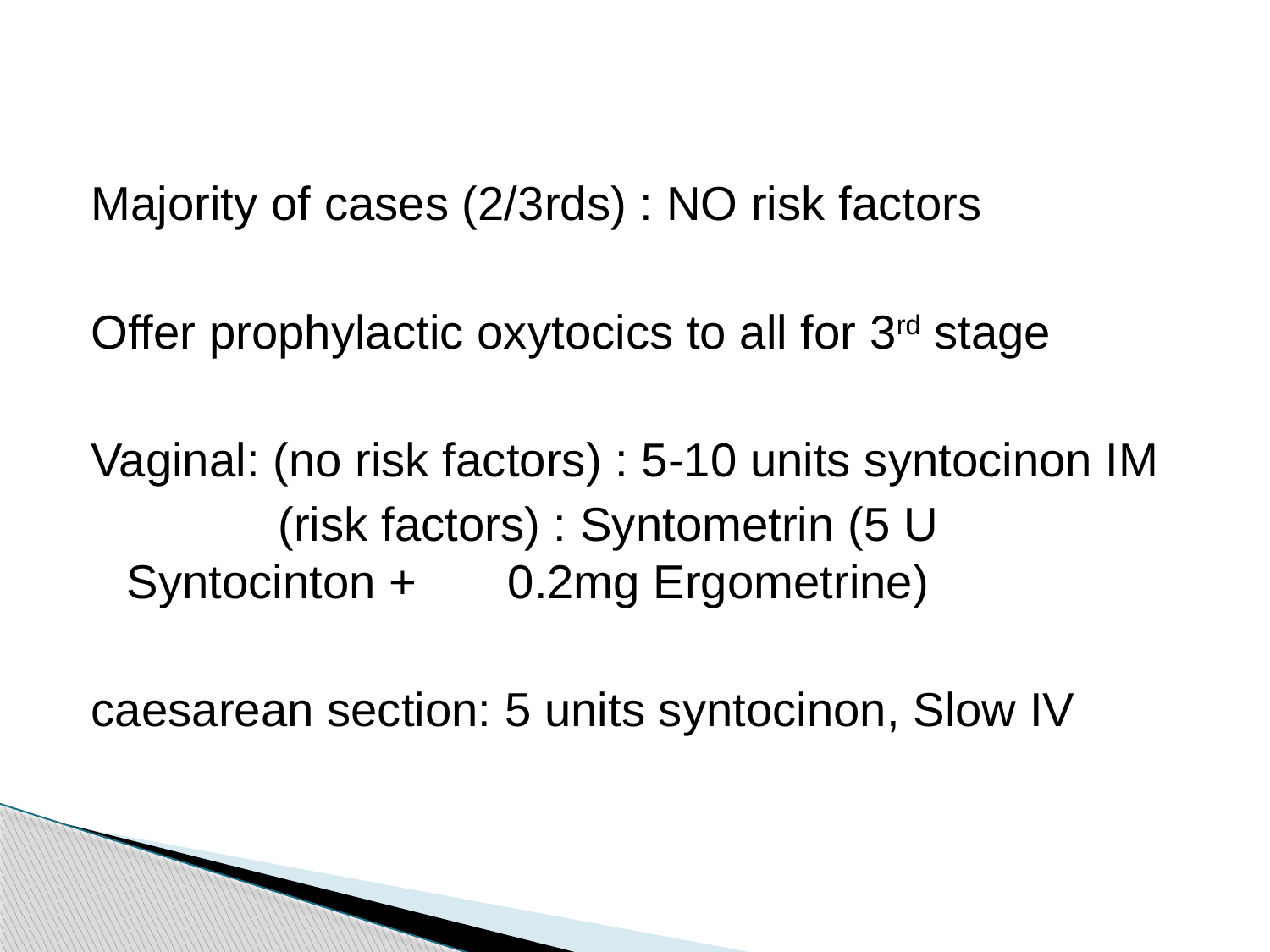

Majority of cases (2/3rds) : NO risk factors

Offer prophylactic oxytocics to all for 3rd stage

Vaginal: (no risk factors) : 5-10 units syntocinon IM
              (risk factors) : Syntometrin (5 U Syntocinton + 	0.2mg Ergometrine)

caesarean section: 5 units syntocinon, Slow IV